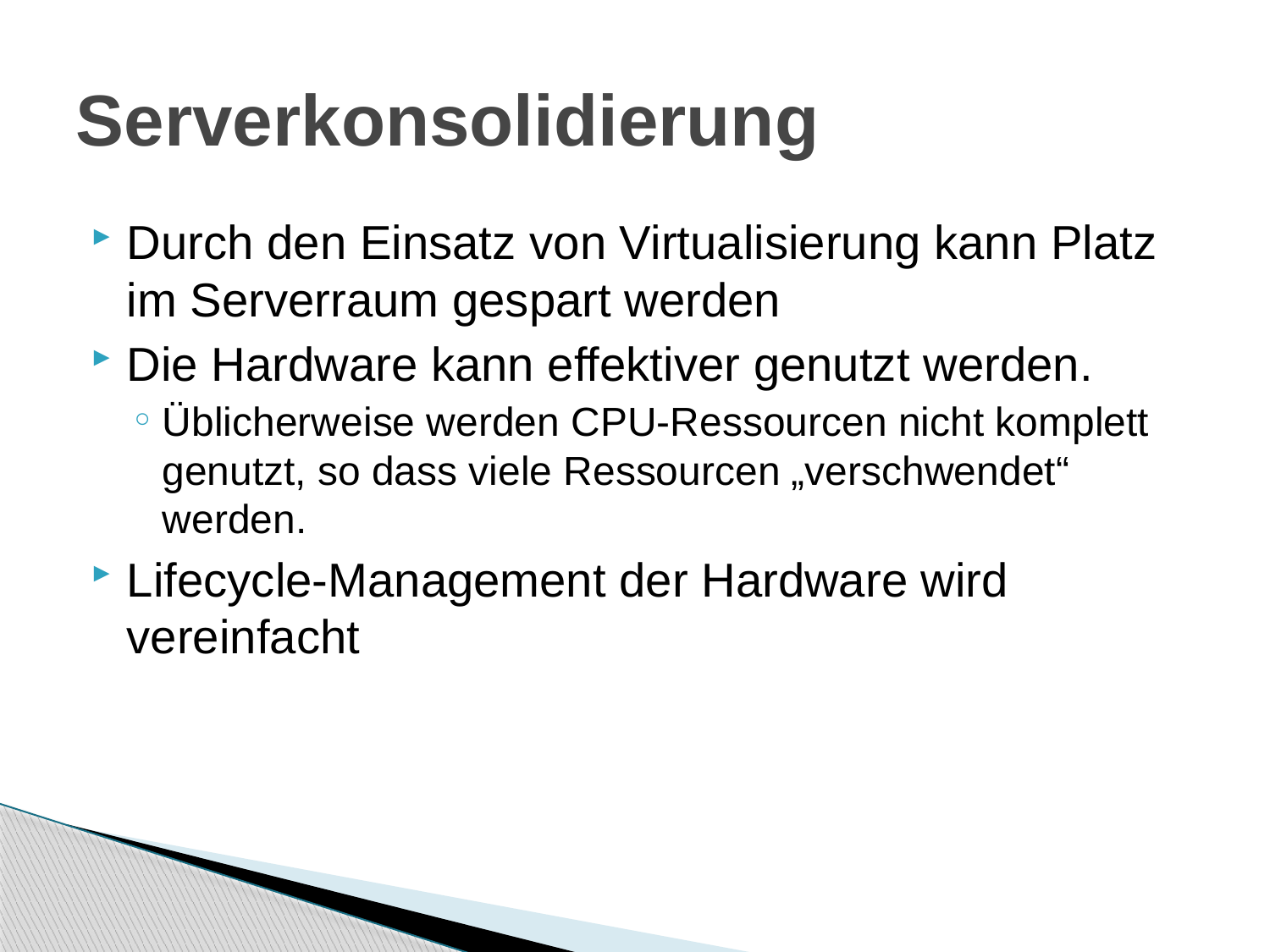

# Serverkonsolidierung
Durch den Einsatz von Virtualisierung kann Platz im Serverraum gespart werden
Die Hardware kann effektiver genutzt werden.
Üblicherweise werden CPU-Ressourcen nicht komplett genutzt, so dass viele Ressourcen „verschwendet“ werden.
Lifecycle-Management der Hardware wird vereinfacht